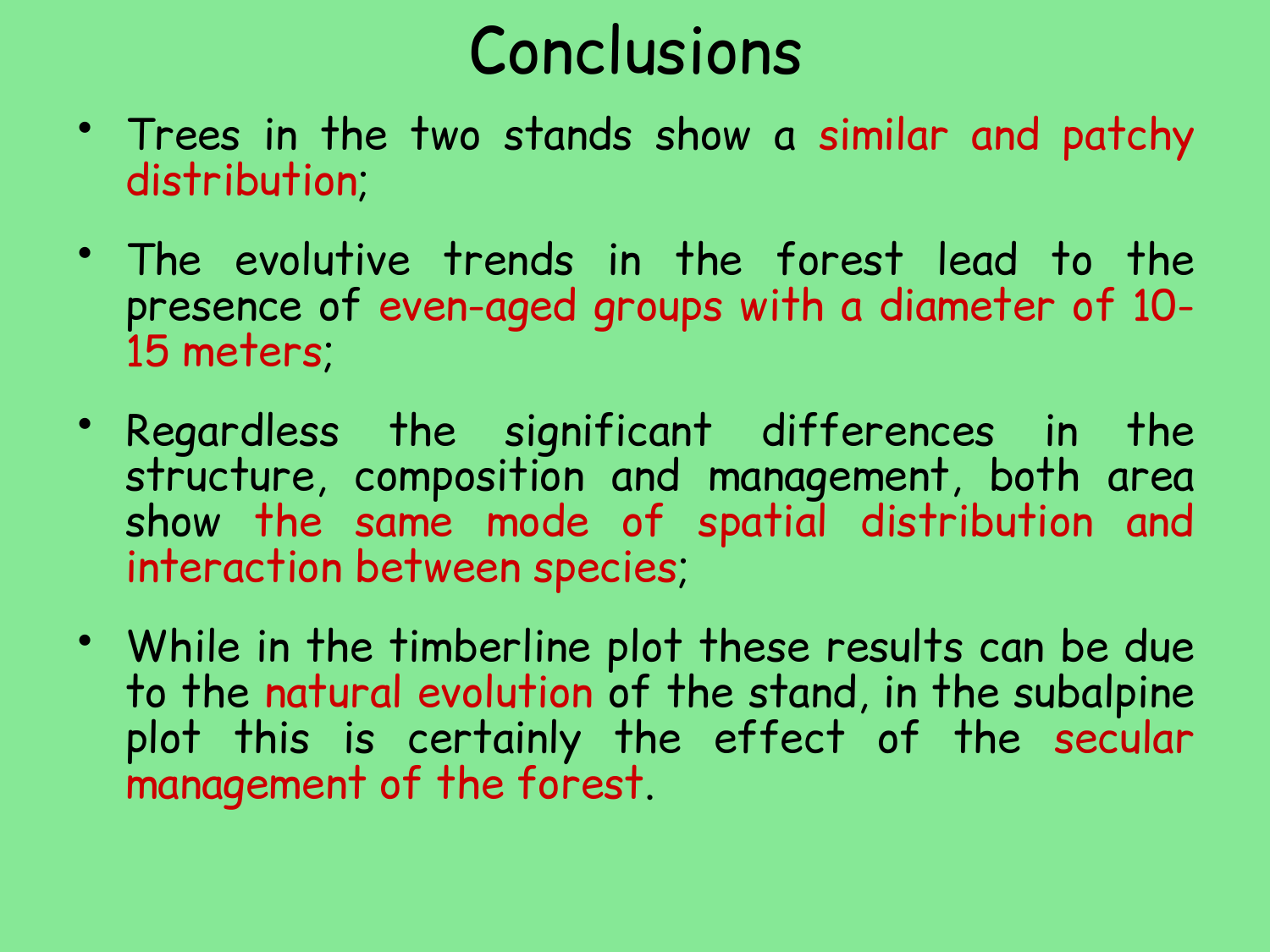

# Conclusions
Trees in the two stands show a similar and patchy distribution;
The evolutive trends in the forest lead to the presence of even-aged groups with a diameter of 10-15 meters;
Regardless the significant differences in the structure, composition and management, both area show the same mode of spatial distribution and interaction between species;
While in the timberline plot these results can be due to the natural evolution of the stand, in the subalpine plot this is certainly the effect of the secular management of the forest.